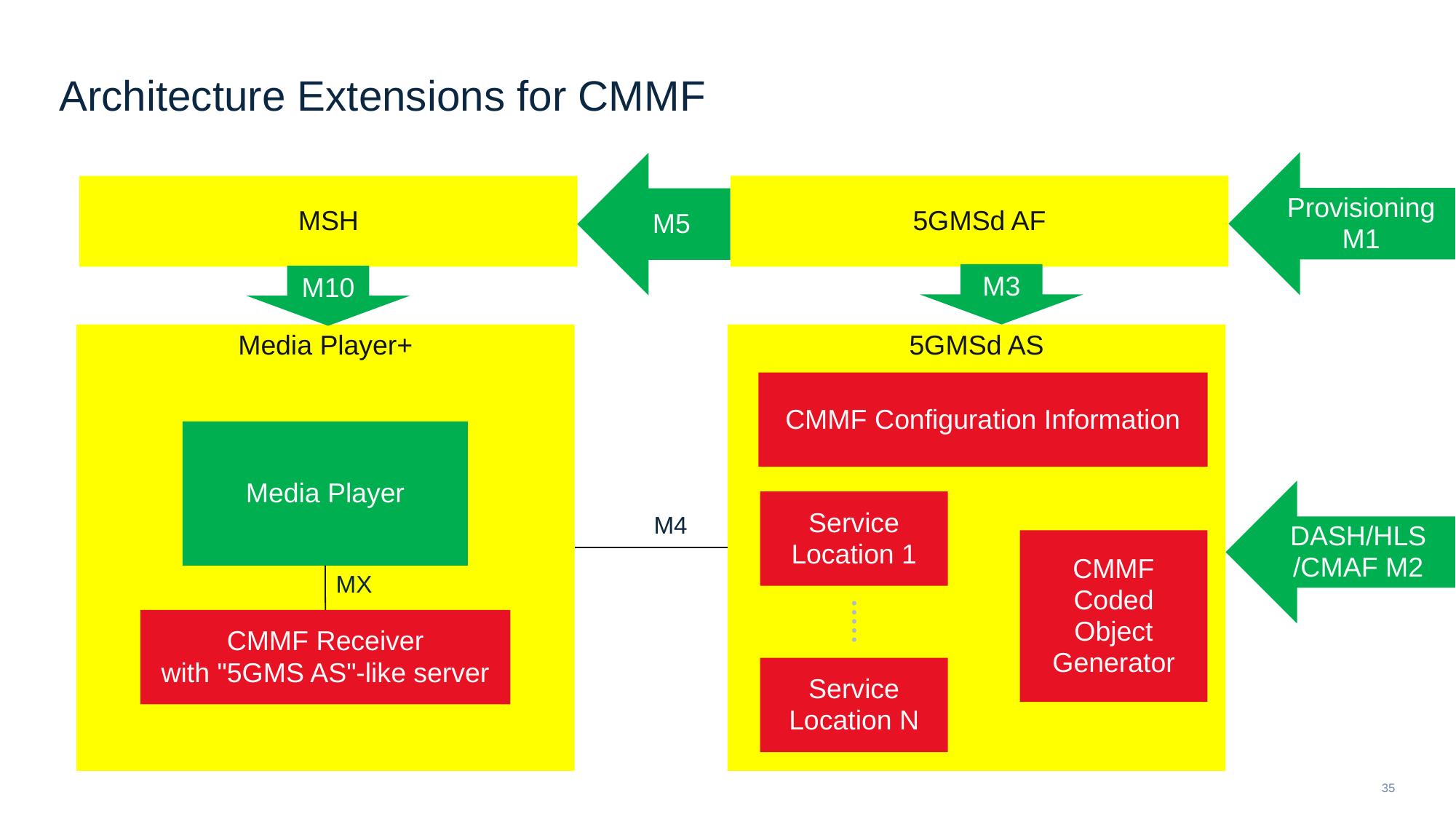

# Architecture Extensions for CMMF

Provisioning M1
M5
5GMSd AF
MSH
M3
M10
5GMSd AS
Media Player+
CMMF Configuration Information
Media Player
DASH/HLS
/CMAF M2
Service Location 1
M4
CMMF Coded Object Generator
MX
CMMF Receiver
with "5GMS AS"-like server
Service Location N